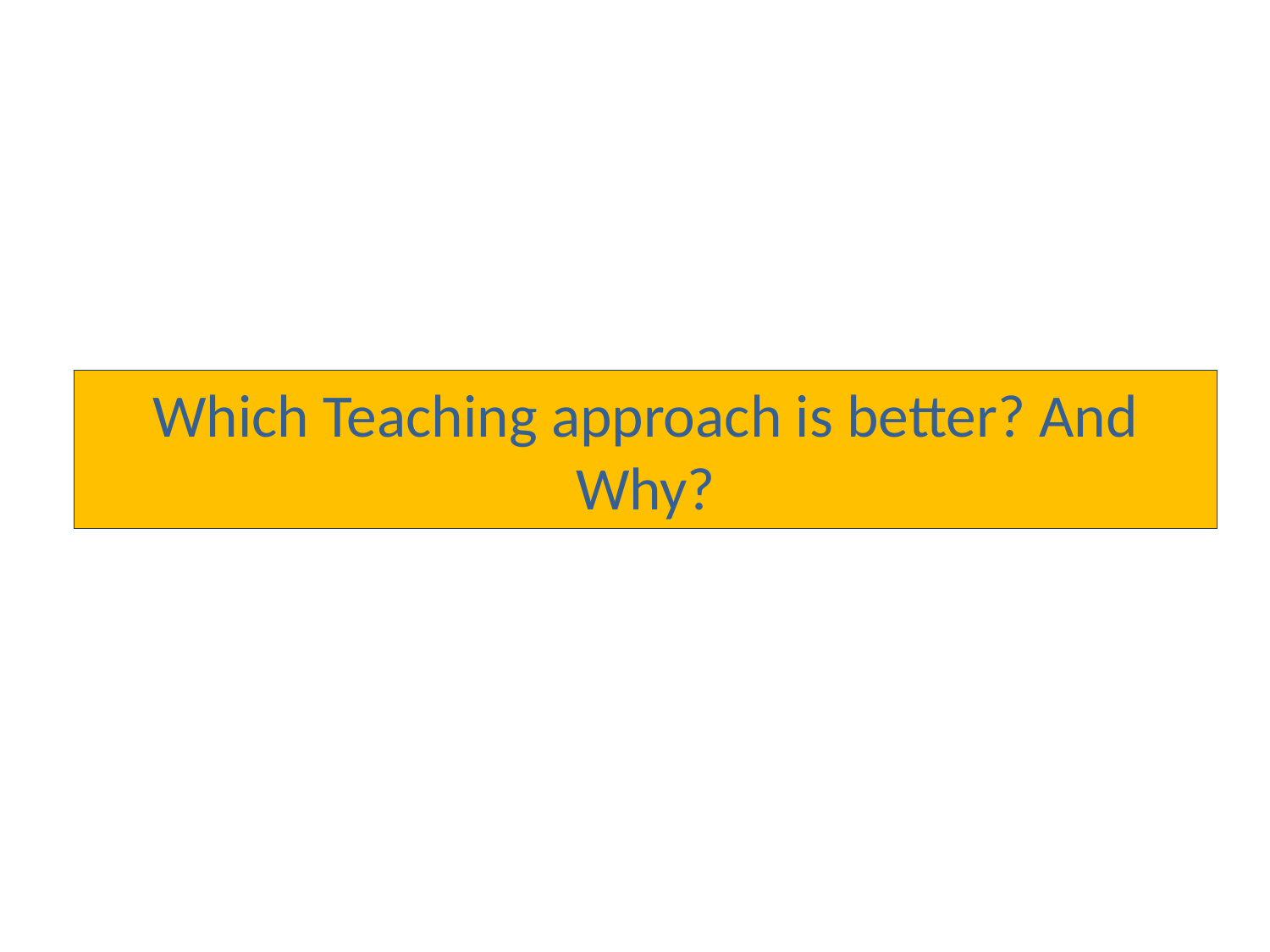

# Which Teaching approach is better? And Why?